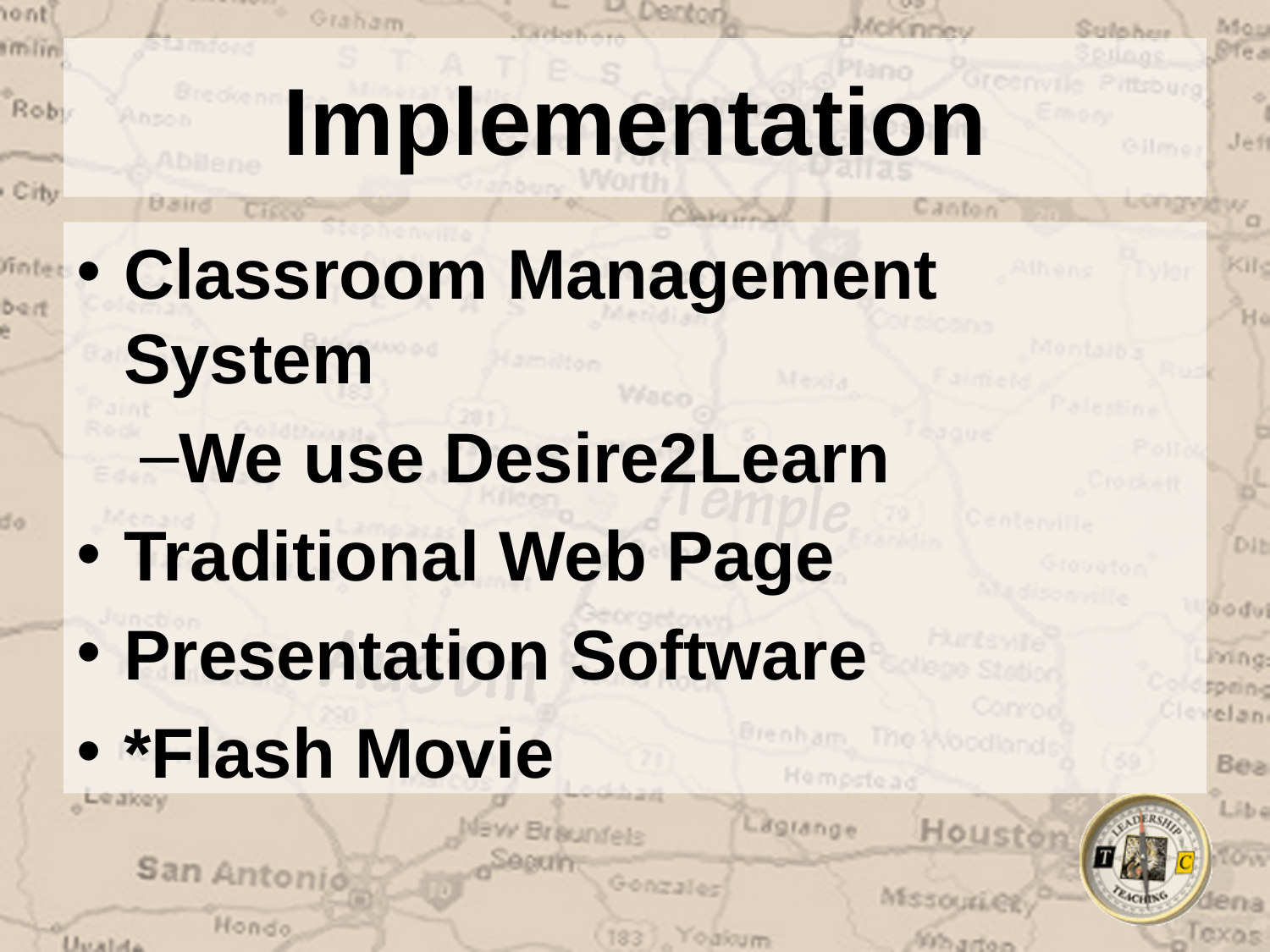

# Implementation
Classroom Management System
We use Desire2Learn
Traditional Web Page
Presentation Software
*Flash Movie